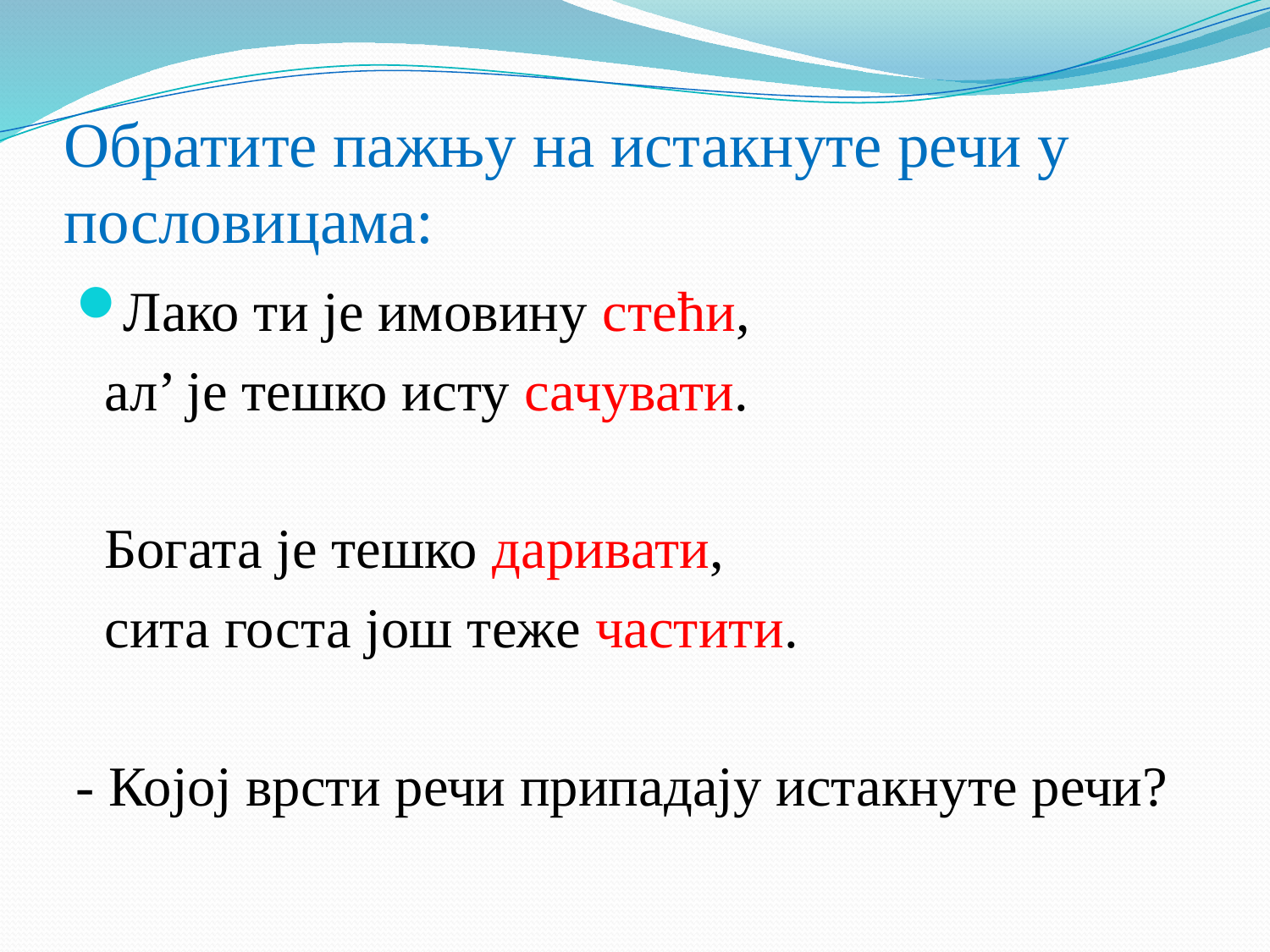

# Обратите пажњу на истакнуте речи у пословицама:
Лако ти је имовину стећи,
  ал’ је тешко исту сачувати.

  Богата је тешко даривати,
  сита госта још теже частити.

- Којој врсти речи припадају истакнуте речи?